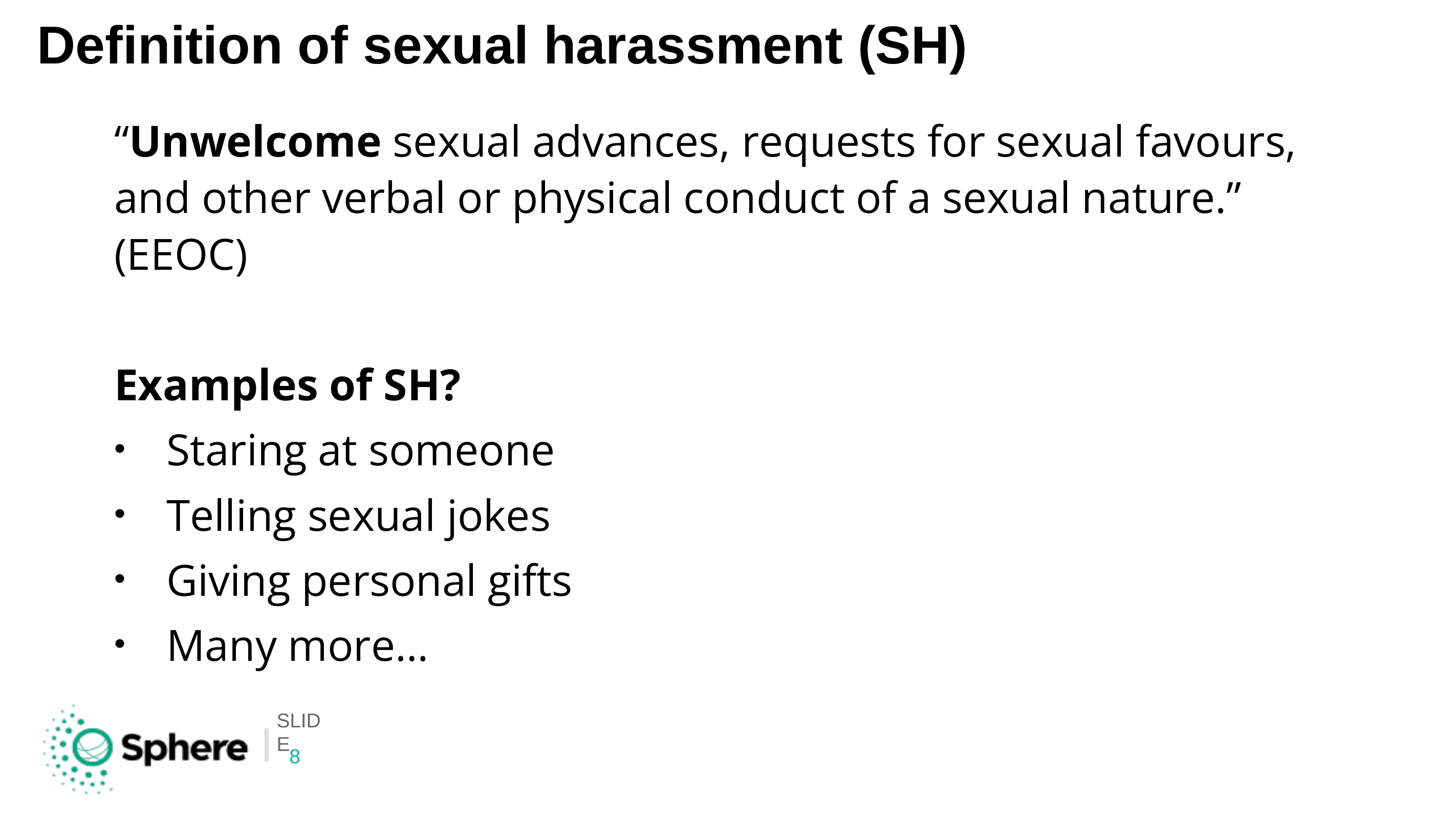

# Definition of sexual harassment (SH)
“Unwelcome sexual advances, requests for sexual favours, and other verbal or physical conduct of a sexual nature.” (EEOC)

Examples of SH?
Staring at someone
Telling sexual jokes
Giving personal gifts
Many more…

8